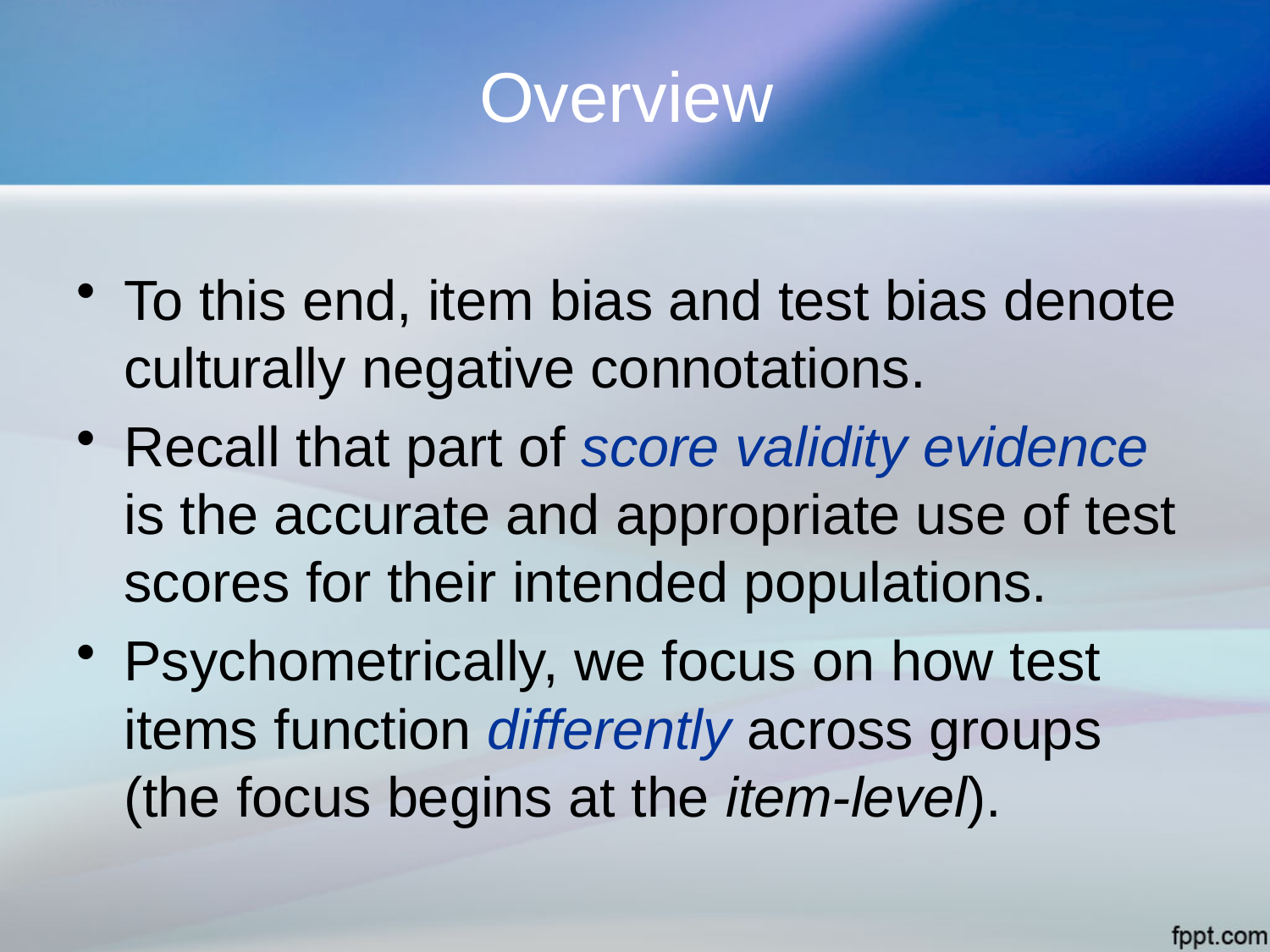

# Overview
To this end, item bias and test bias denote culturally negative connotations.
Recall that part of score validity evidence is the accurate and appropriate use of test scores for their intended populations.
Psychometrically, we focus on how test items function differently across groups (the focus begins at the item-level).